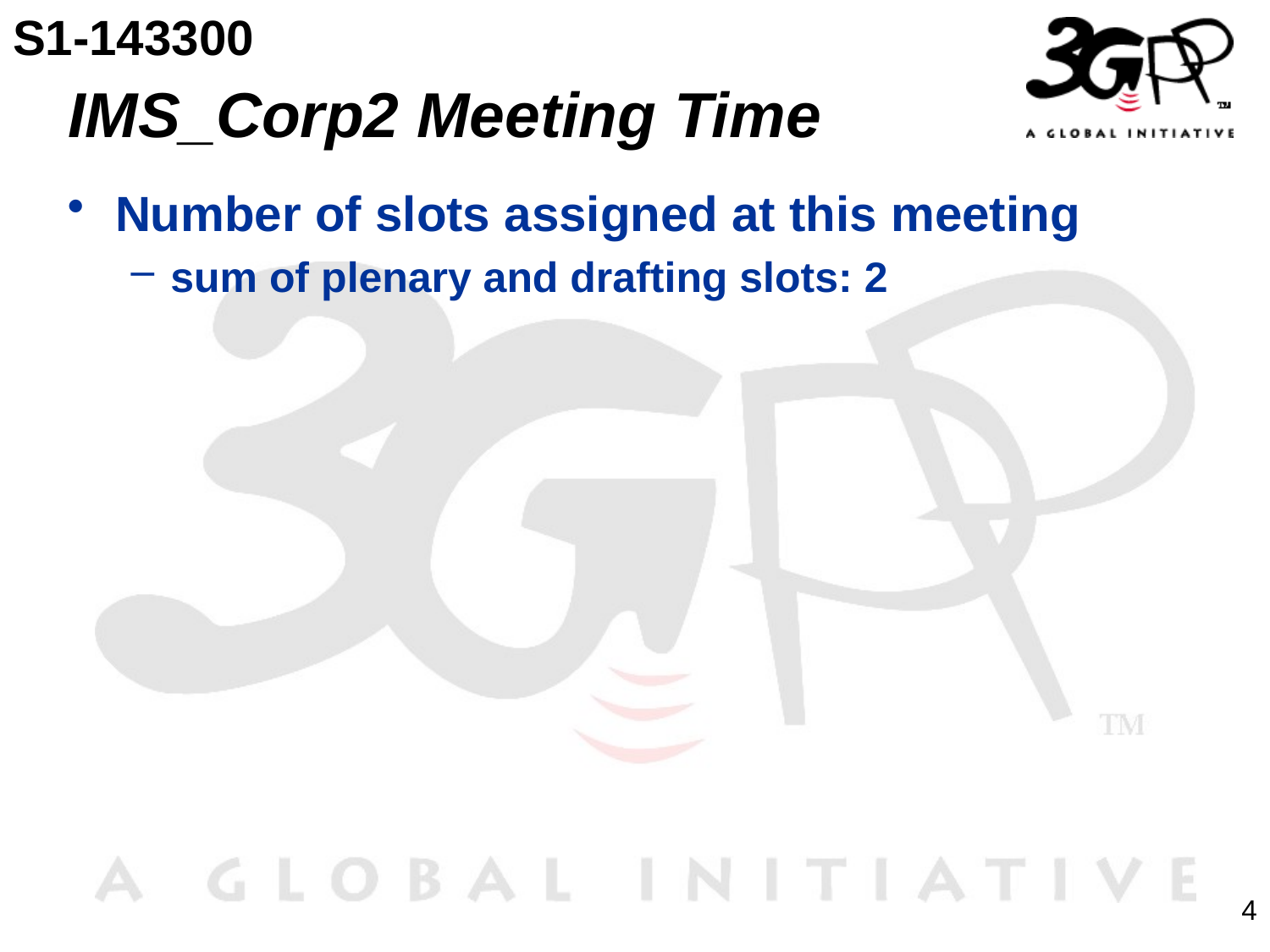

S1-143300
# IMS_Corp2 Meeting Time
Number of slots assigned at this meeting
sum of plenary and drafting slots: 2

4